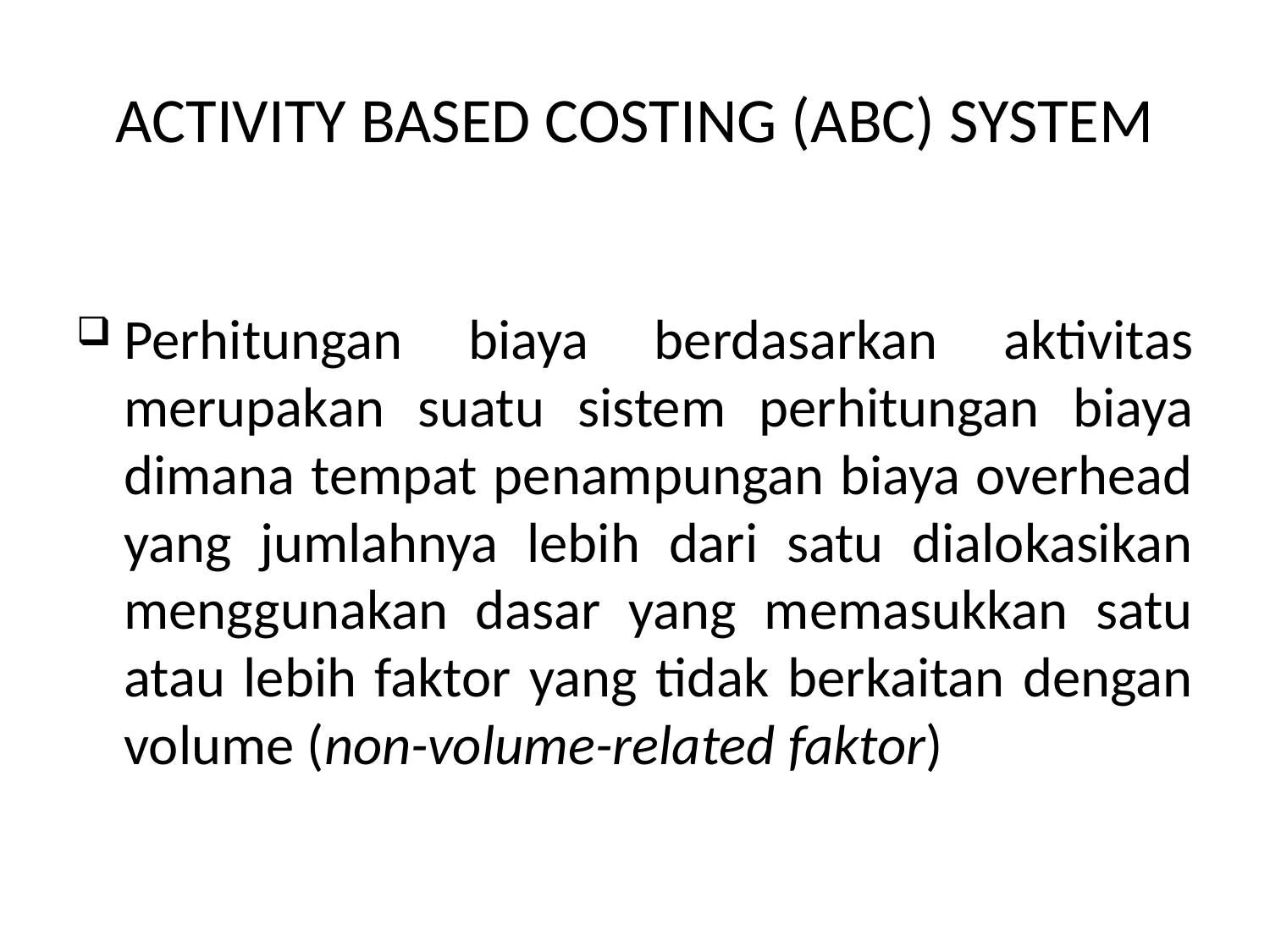

# ACTIVITY BASED COSTING (ABC) SYSTEM
Perhitungan biaya berdasarkan aktivitas merupakan suatu sistem perhitungan biaya dimana tempat penampungan biaya overhead yang jumlahnya lebih dari satu dialokasikan menggunakan dasar yang memasukkan satu atau lebih faktor yang tidak berkaitan dengan volume (non-volume-related faktor)